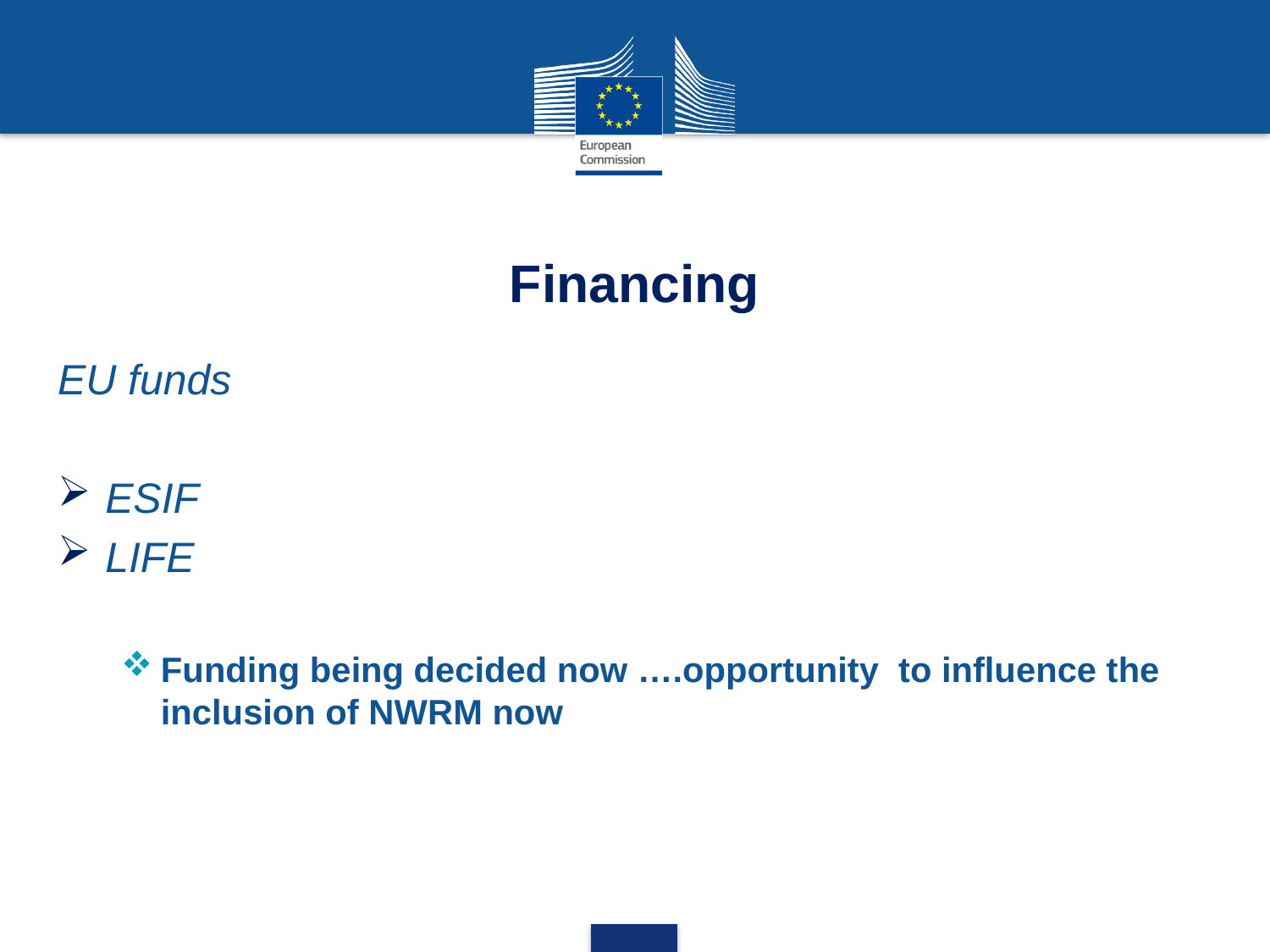

# Financing
EU funds

ESIF
LIFE

Funding being decided now ….opportunity  to influence the inclusion of NWRM now